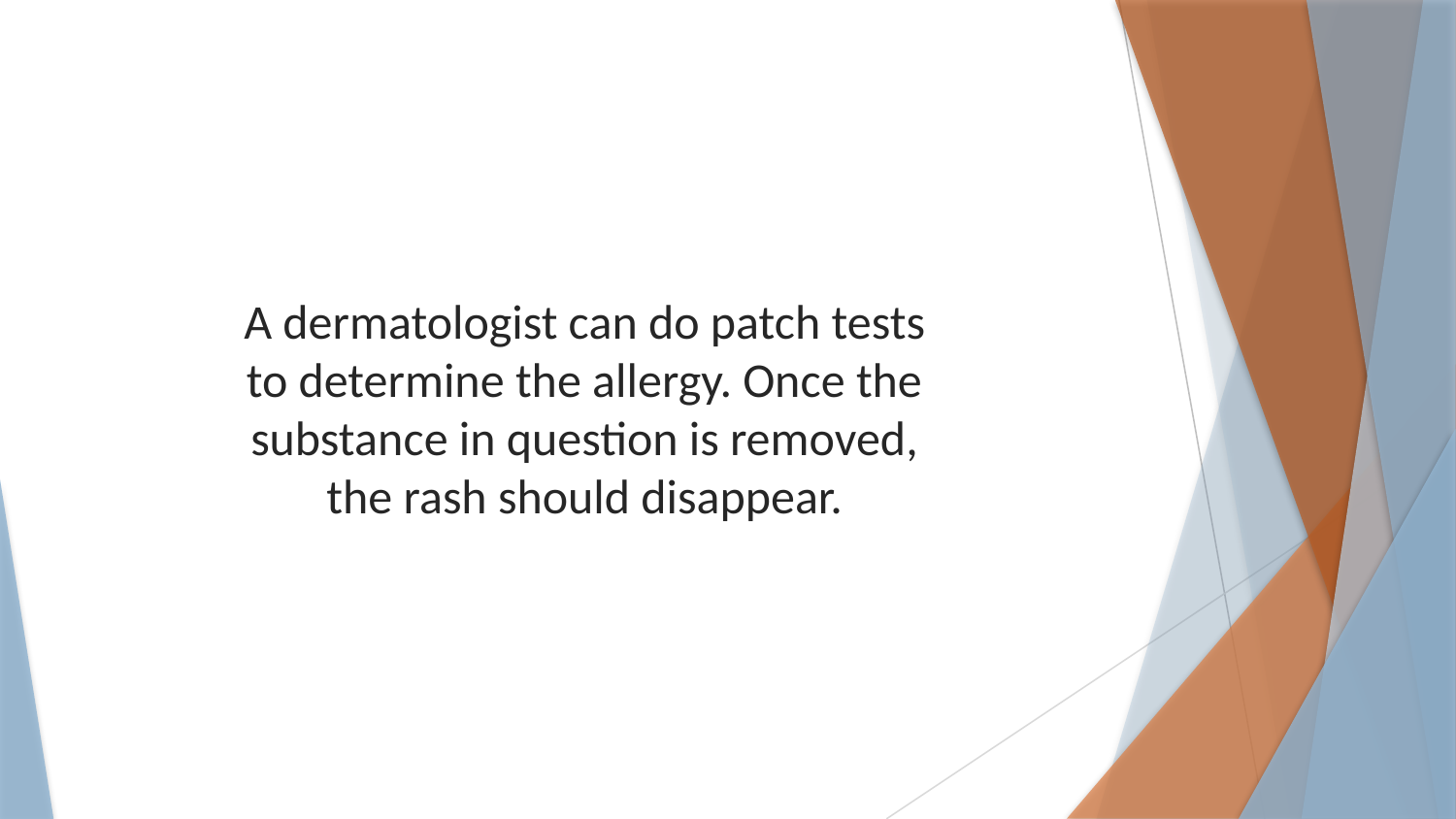

A dermatologist can do patch tests to determine the allergy. Once the substance in question is removed, the rash should disappear.